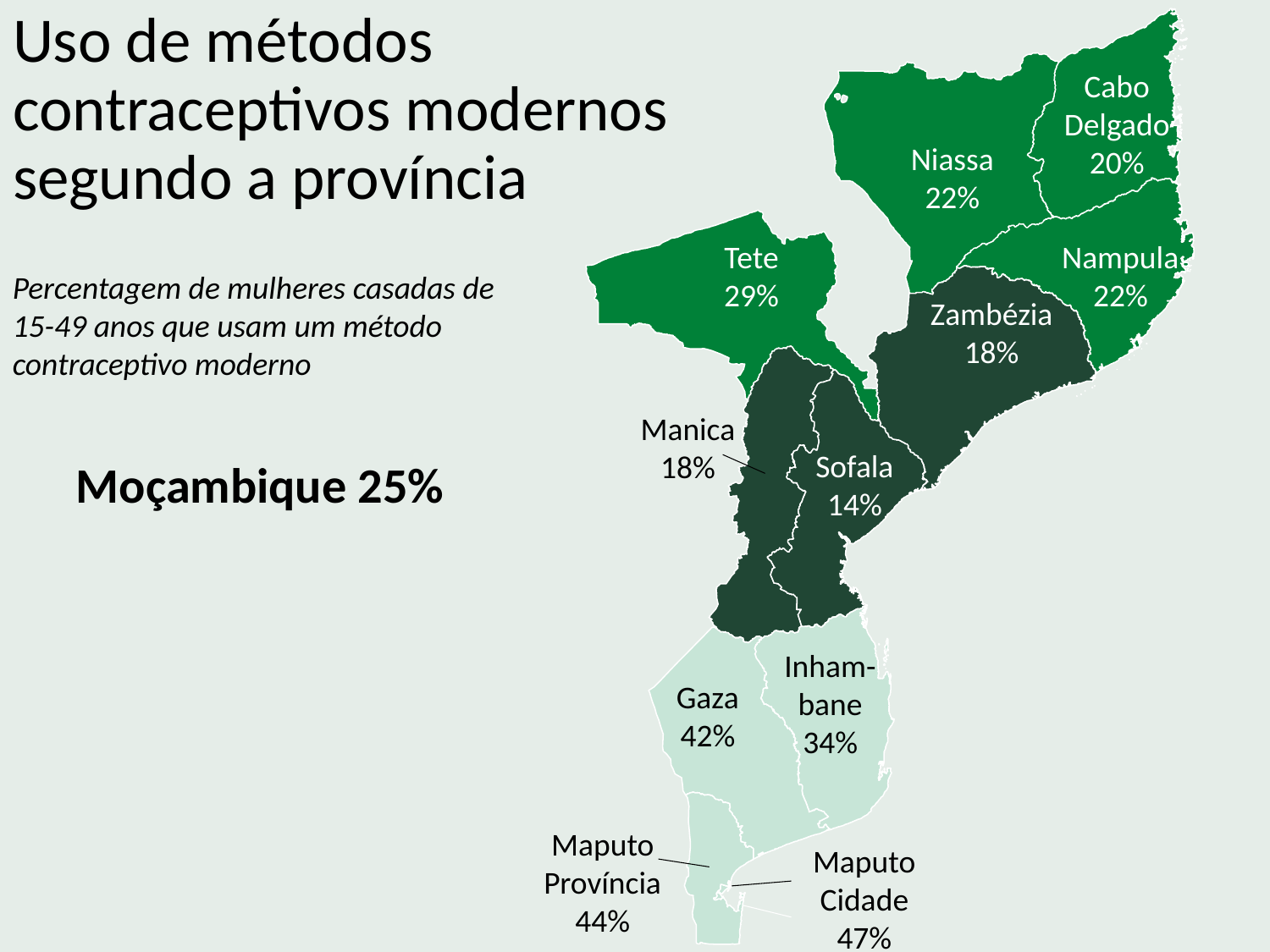

Uso de métodos contraceptivos modernos segundo a província

Cabo Delgado
20%
Niassa
22%
Tete
29%
Nampula
22%
Percentagem de mulheres casadas de 15-49 anos que usam um método contraceptivo moderno
Zambézia
18%
Manica
18%
Sofala
14%
Moçambique 25%
Inham-bane
34%
Gaza
42%
Maputo Província
44%
Maputo Cidade
47%